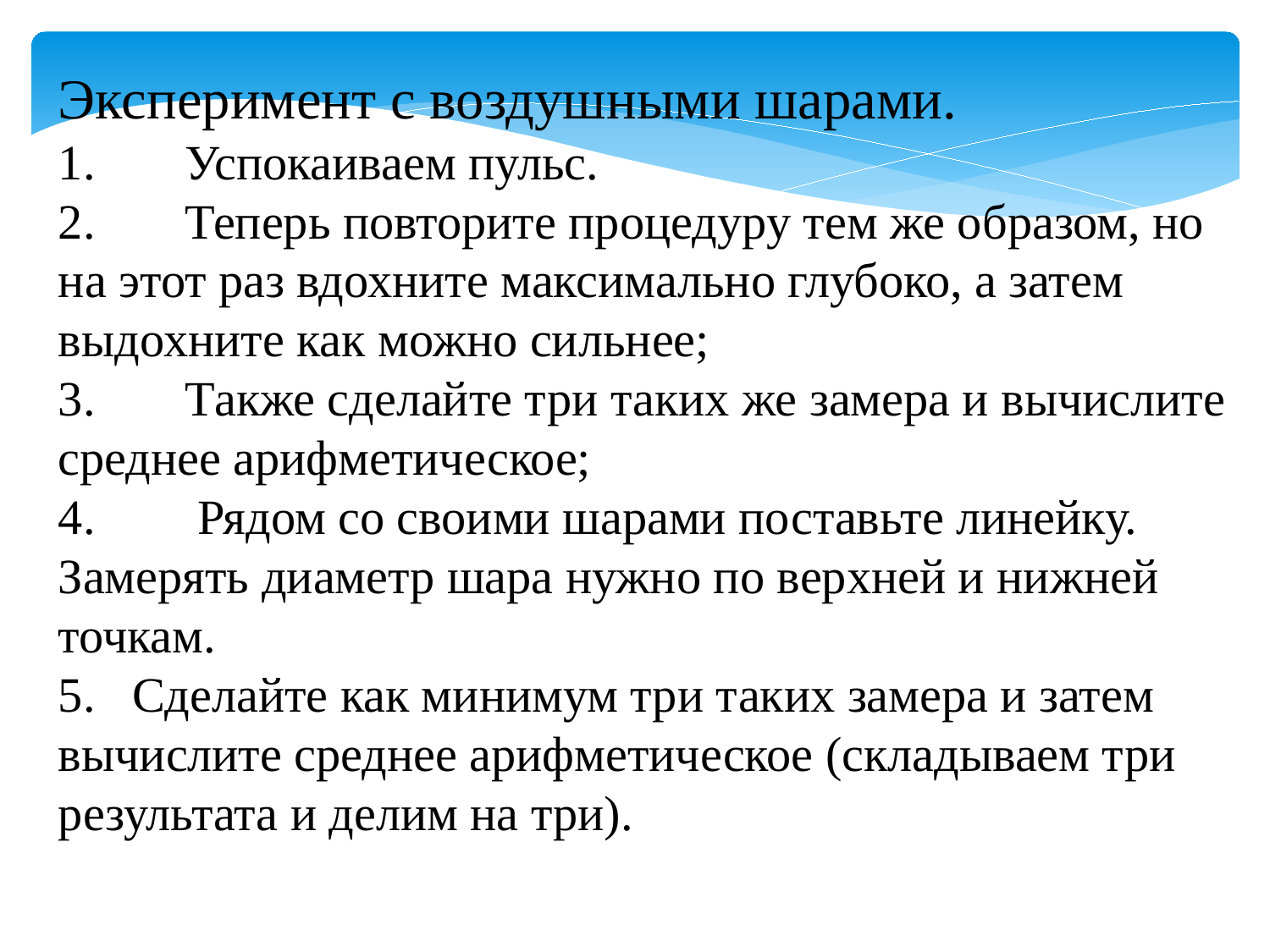

Эксперимент с воздушными шарами.
1.	Успокаиваем пульс.
2.	Теперь повторите процедуру тем же образом, но на этот раз вдохните максимально глубоко, а затем выдохните как можно сильнее;
3.	Также сделайте три таких же замера и вычислите среднее арифметическое;
4.	 Рядом со своими шарами поставьте линейку. Замерять диаметр шара нужно по верхней и нижней точкам.
5.   Сделайте как минимум три таких замера и затем вычислите среднее арифметическое (складываем три результата и делим на три).